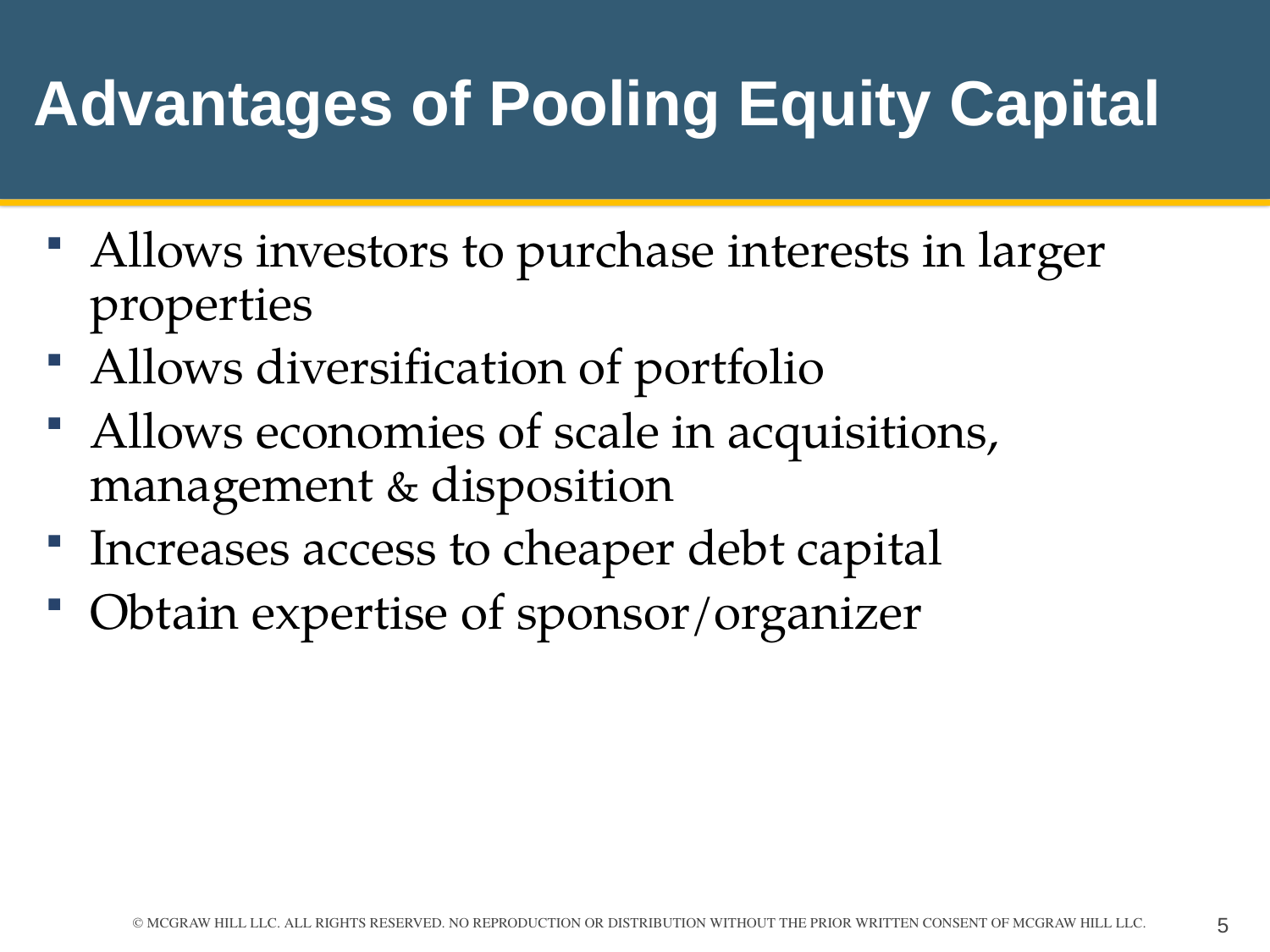

# Advantages of Pooling Equity Capital
Allows investors to purchase interests in larger properties
Allows diversification of portfolio
Allows economies of scale in acquisitions, management & disposition
Increases access to cheaper debt capital
Obtain expertise of sponsor/organizer
© MCGRAW HILL LLC. ALL RIGHTS RESERVED. NO REPRODUCTION OR DISTRIBUTION WITHOUT THE PRIOR WRITTEN CONSENT OF MCGRAW HILL LLC.
5